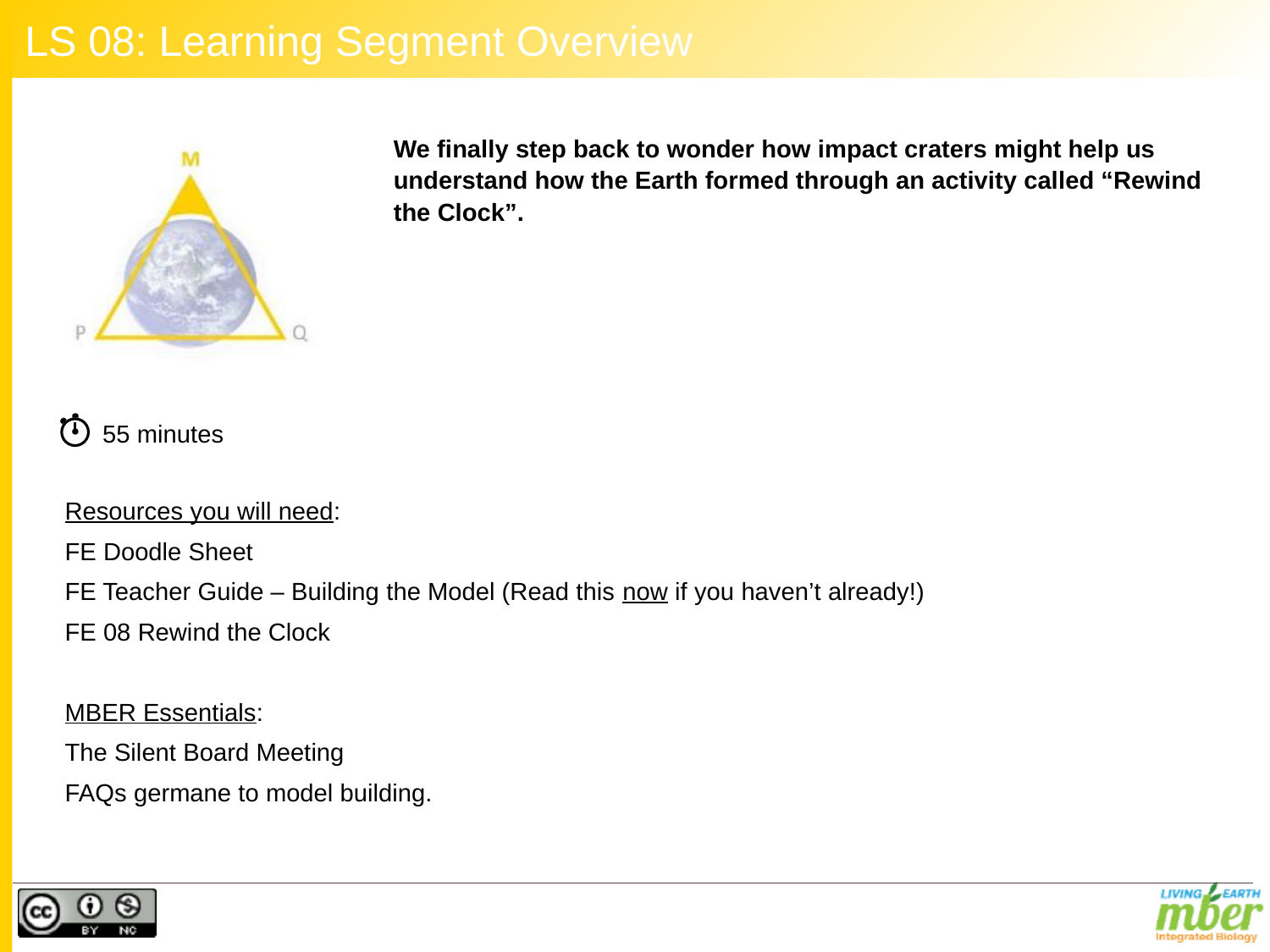

# LS 08: Learning Segment Overview
We finally step back to wonder how impact craters might help us understand how the Earth formed through an activity called “Rewind the Clock”.

55 minutes
Resources you will need:
FE Doodle Sheet
FE Teacher Guide – Building the Model (Read this now if you haven’t already!)
FE 08 Rewind the Clock

MBER Essentials:
The Silent Board Meeting
FAQs germane to model building.